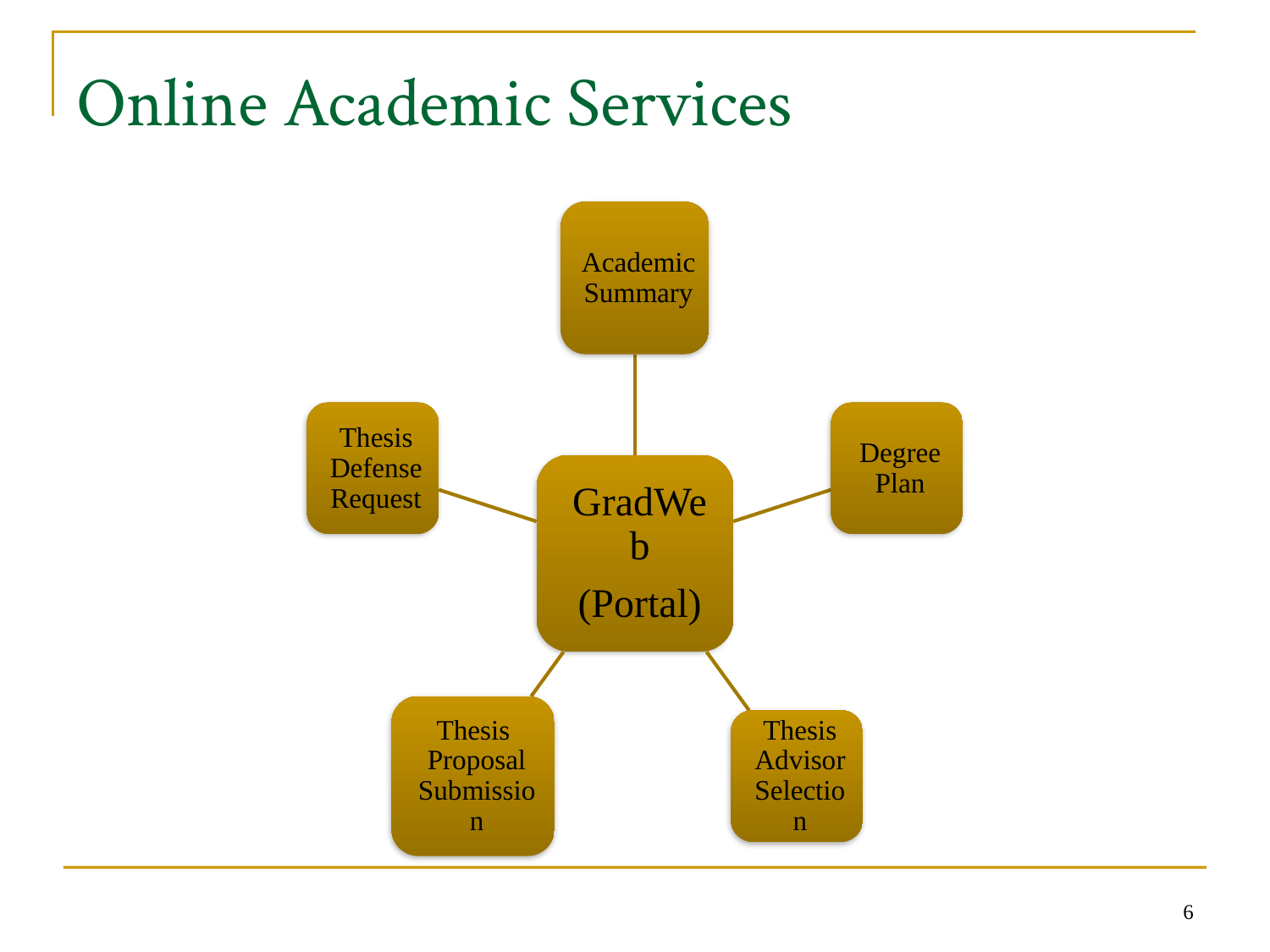

# Online Academic Services
GradWeb
(Portal)
Academic Summary
Degree Plan
Thesis Advisor Selection
Thesis  Proposal Submission
Thesis Defense Request
6